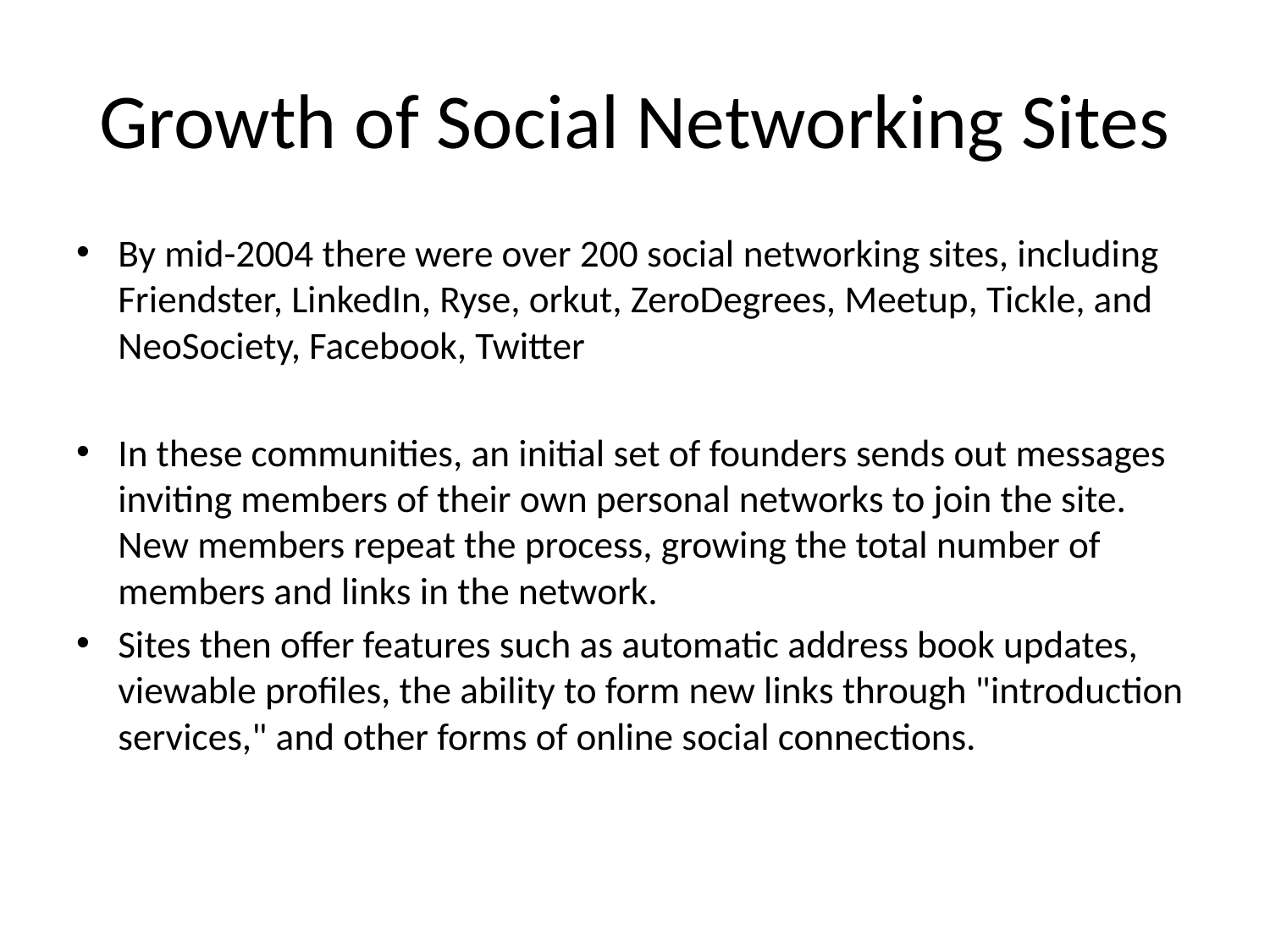

# Growth of Social Networking Sites
By mid-2004 there were over 200 social networking sites, including Friendster, LinkedIn, Ryse, orkut, ZeroDegrees, Meetup, Tickle, and NeoSociety, Facebook, Twitter

In these communities, an initial set of founders sends out messages inviting members of their own personal networks to join the site. New members repeat the process, growing the total number of members and links in the network.
Sites then offer features such as automatic address book updates, viewable profiles, the ability to form new links through "introduction services," and other forms of online social connections.